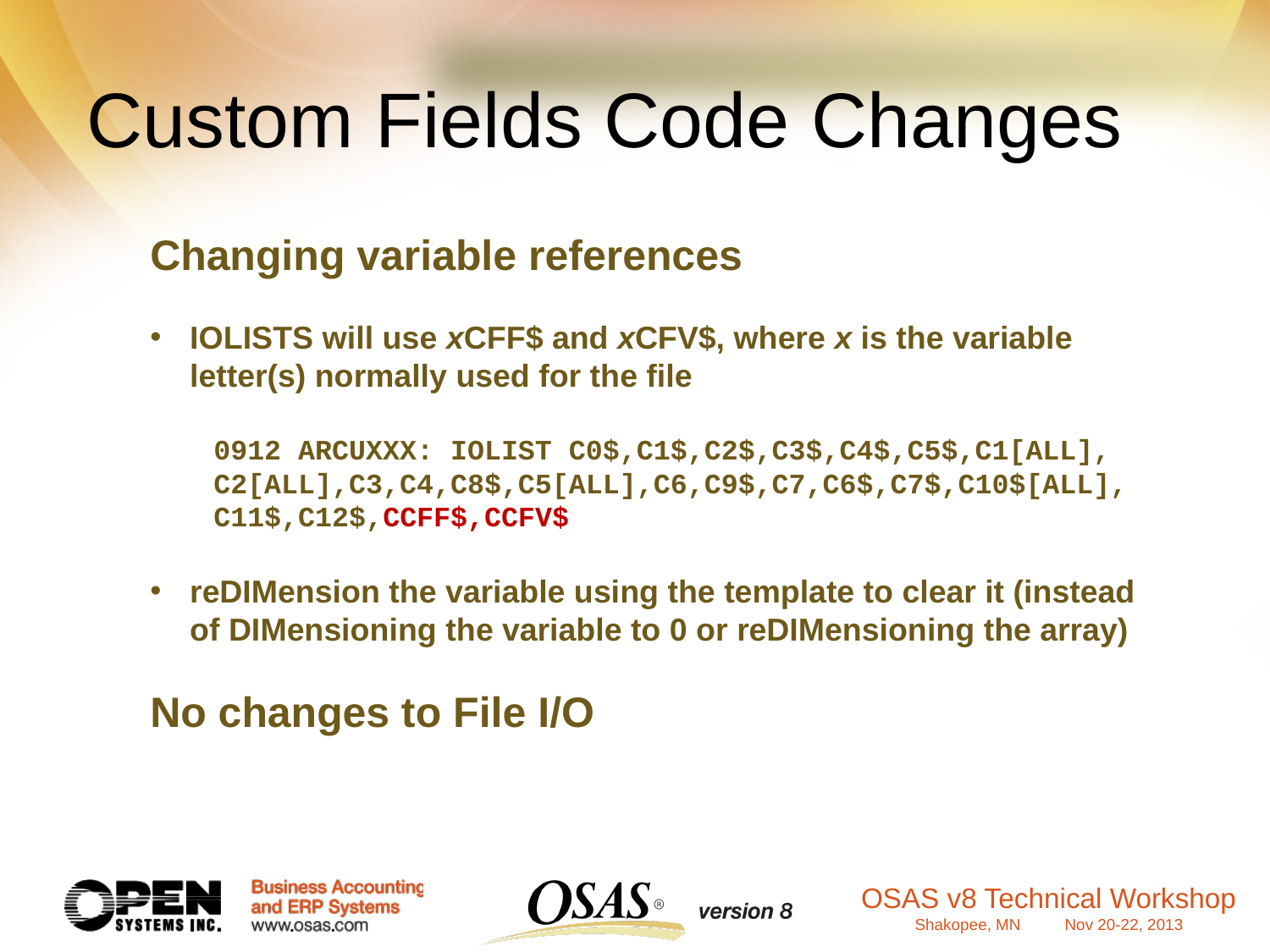

Custom Fields Code Changes
Changing variable references

IOLISTS will use xCFF$ and xCFV$, where x is the variable letter(s) normally used for the file

0912 ARCUXXX: IOLIST C0$,C1$,C2$,C3$,C4$,C5$,C1[ALL], C2[ALL],C3,C4,C8$,C5[ALL],C6,C9$,C7,C6$,C7$,C10$[ALL], C11$,C12$,CCFF$,CCFV$

reDIMension the variable using the template to clear it (instead of DIMensioning the variable to 0 or reDIMensioning the array)

No changes to File I/O